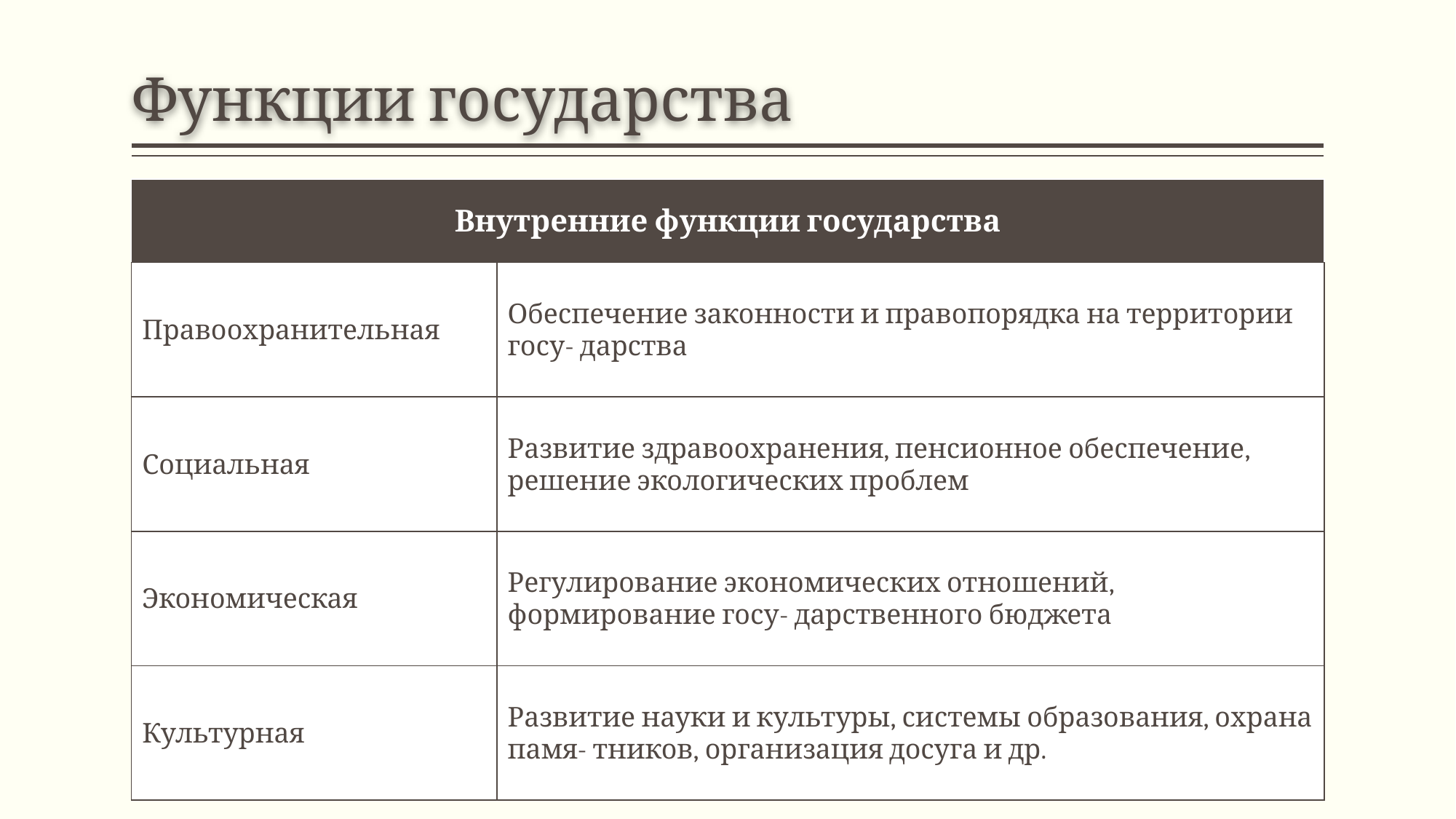

# Функции государства
| Внутренние функции государства |  |
| --- | --- |
| Правоохранительная | Обеспечение законности и правопорядка на территории госу- дарства |
| Социальная | Развитие здравоохранения, пенсионное обеспечение, решение экологических проблем |
| Экономическая | Регулирование экономических отношений, формирование госу- дарственного бюджета |
| Культурная | Развитие науки и культуры, системы образования, охрана памя- тников, организация досуга и др. |